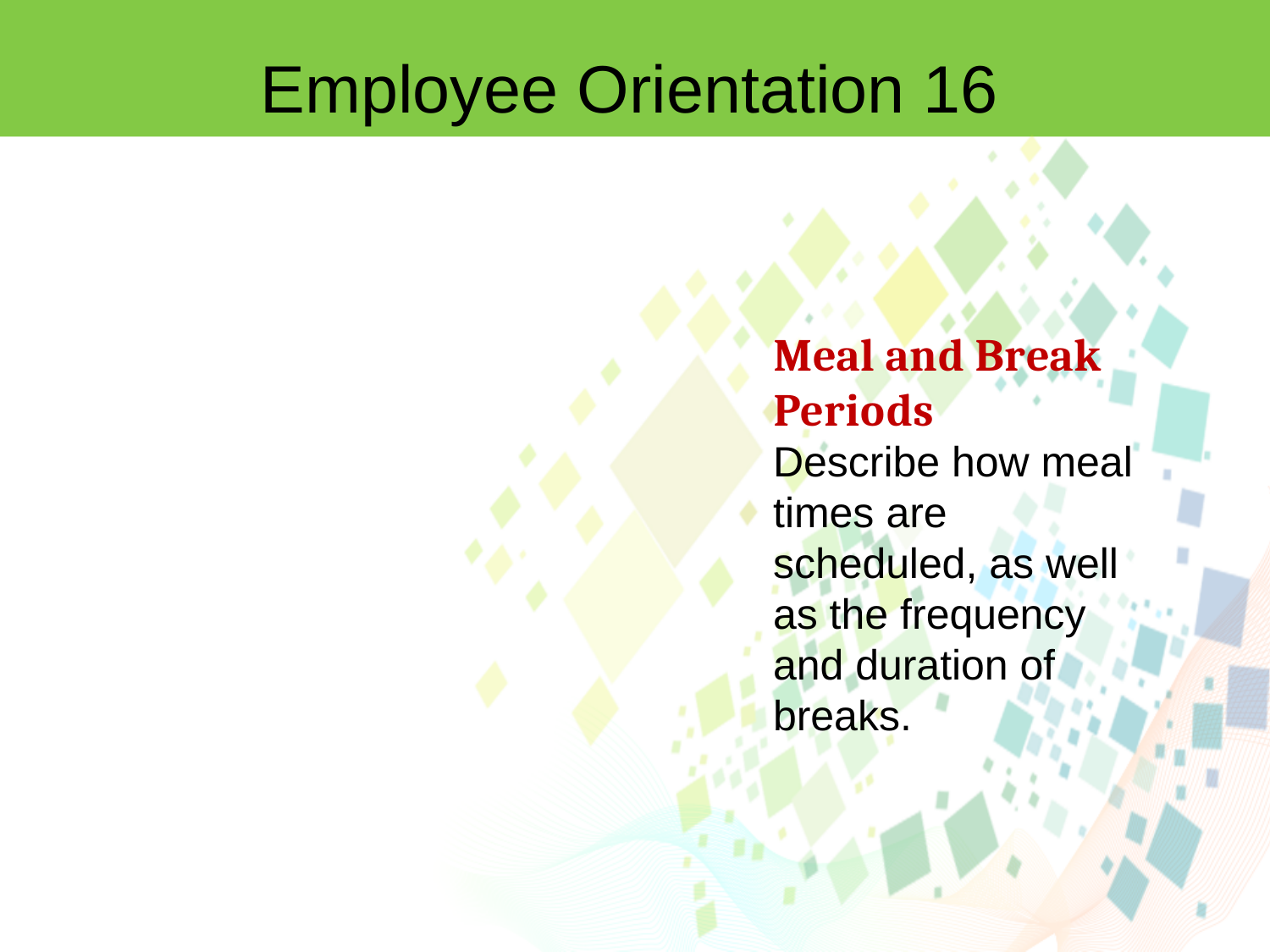

Employee Orientation 16
Meal and Break Periods
Describe how meal times are scheduled, as well as the frequency and duration of breaks.